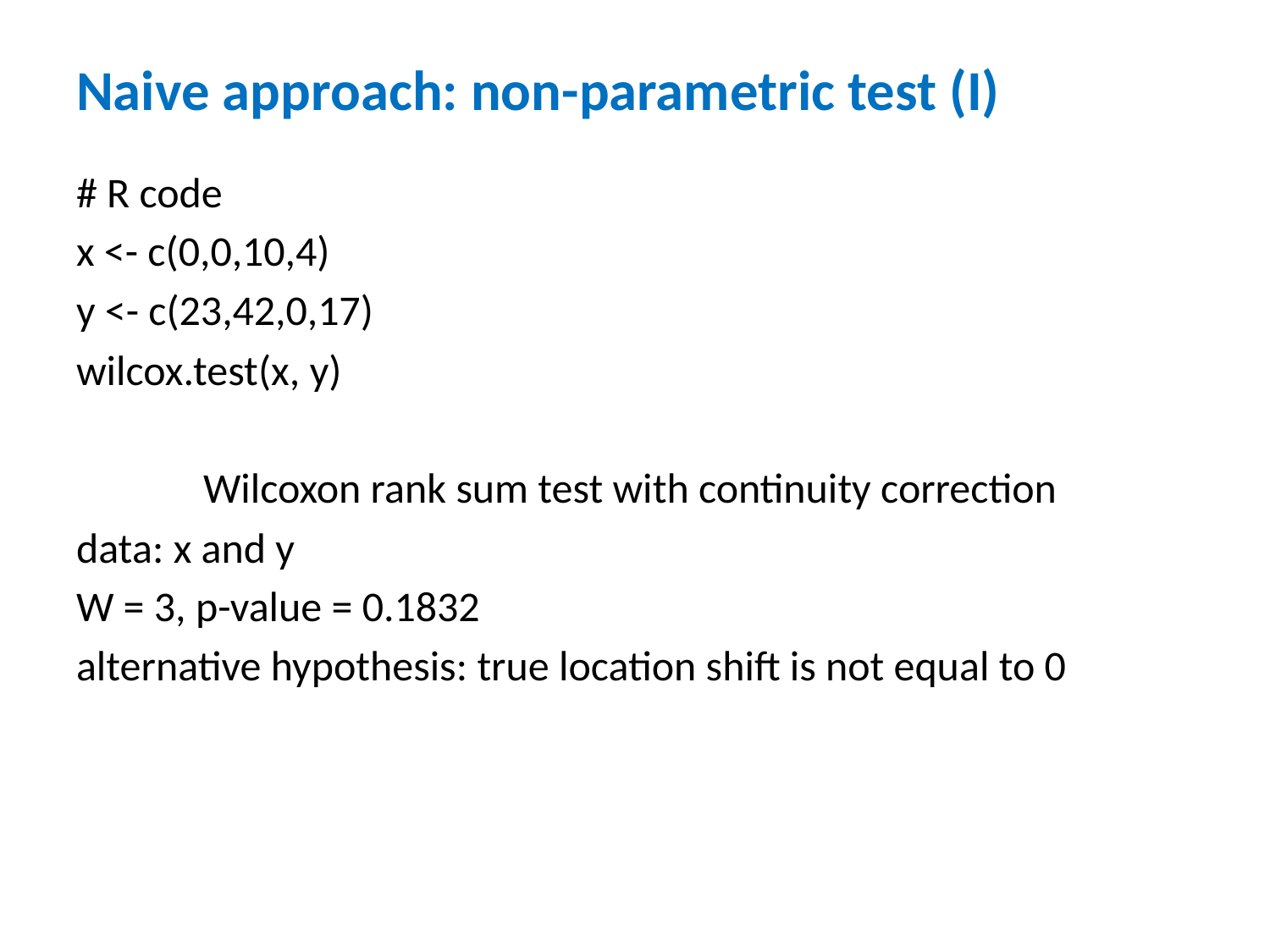

# Naive approach: non-parametric test (I)
# R code
x <- c(0,0,10,4)
y <- c(23,42,0,17)
wilcox.test(x, y)

	Wilcoxon rank sum test with continuity correction
data: x and y
W = 3, p-value = 0.1832
alternative hypothesis: true location shift is not equal to 0